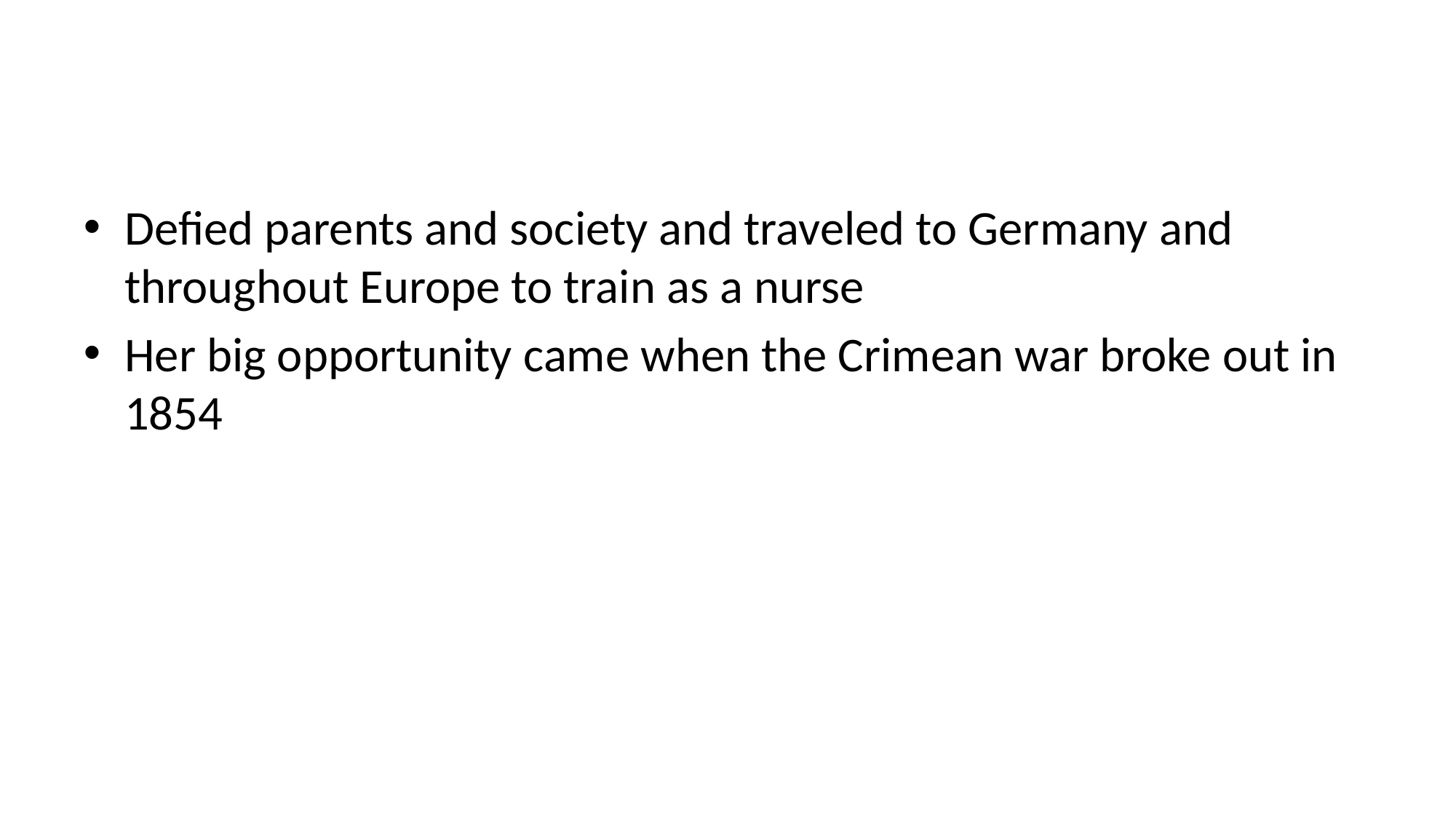

#
Defied parents and society and traveled to Germany and throughout Europe to train as a nurse
Her big opportunity came when the Crimean war broke out in 1854